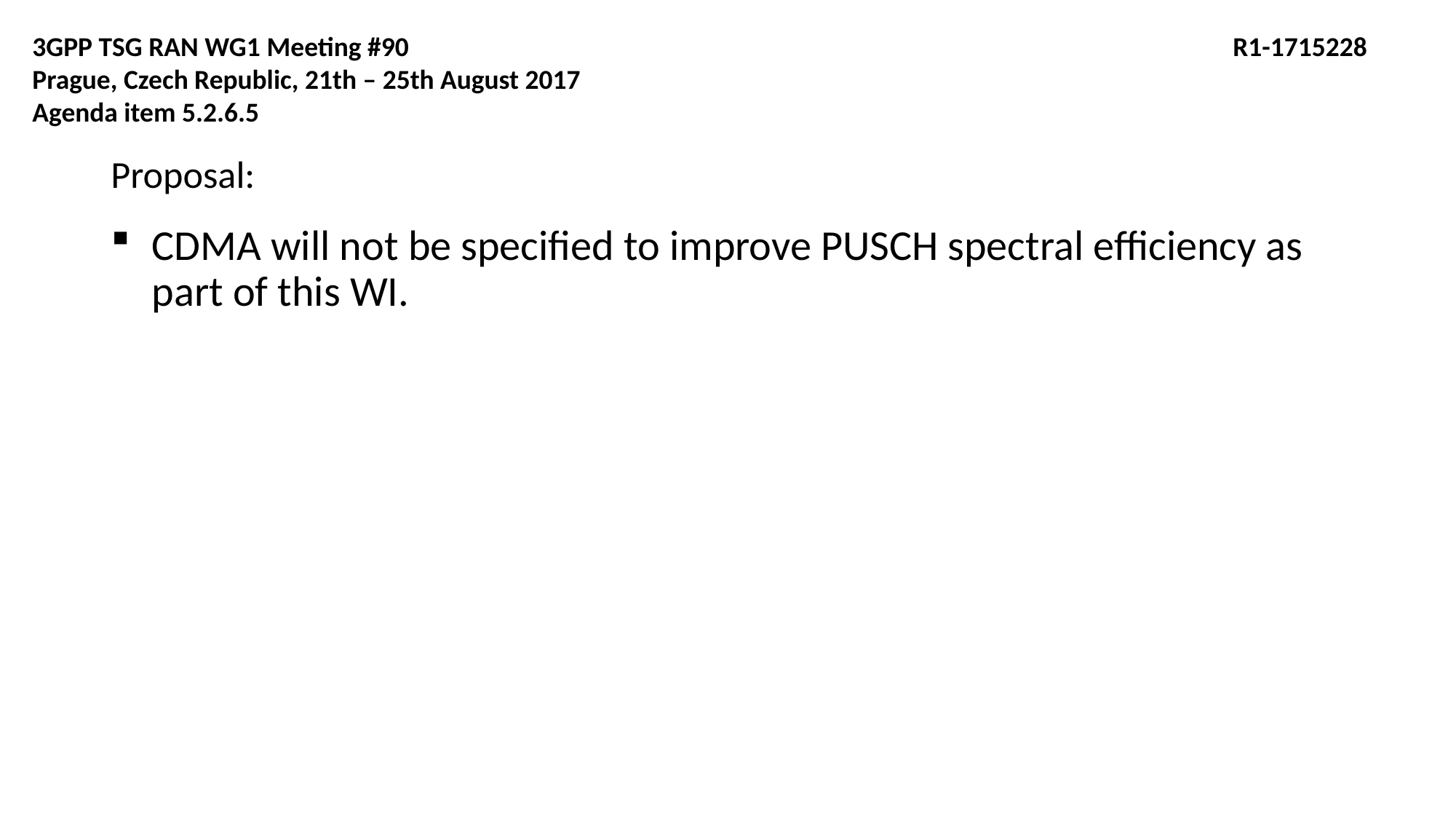

3GPP TSG RAN WG1 Meeting #90				 				R1-1715228
Prague, Czech Republic, 21th – 25th August 2017
Agenda item 5.2.6.5
# Proposal:
CDMA will not be specified to improve PUSCH spectral efficiency as part of this WI.